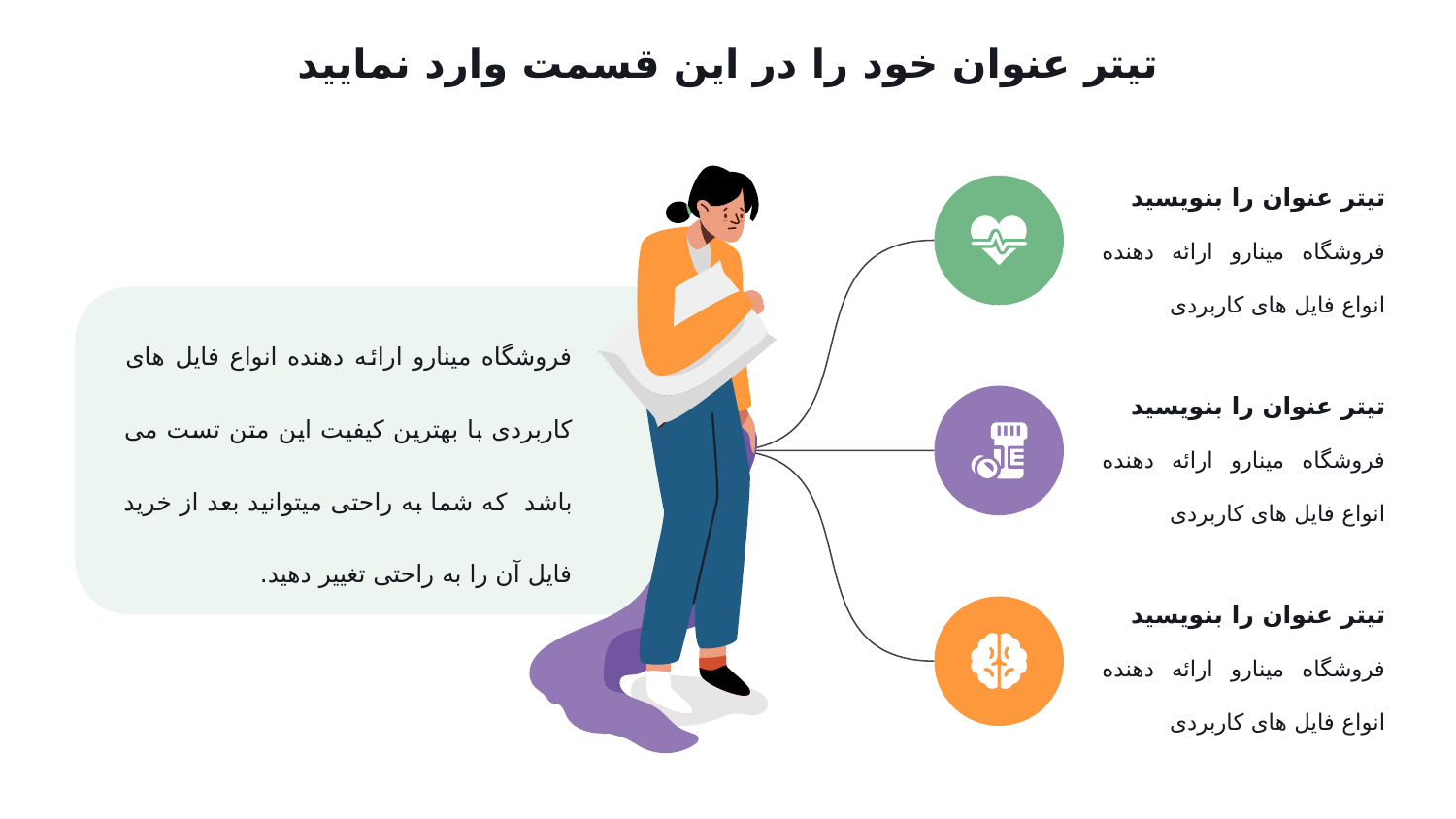

تیتر عنوان خود را در این قسمت وارد نمایید
تیتر عنوان را بنویسید
فروشگاه مینارو ارائه دهنده انواع فایل های کاربردی

فروشگاه مینارو ارائه دهنده انواع فایل های کاربردی با بهترین کیفیت این متن تست می باشد  که شما به راحتی میتوانید بعد از خرید فایل آن را به راحتی تغییر دهید.
تیتر عنوان را بنویسید
فروشگاه مینارو ارائه دهنده انواع فایل های کاربردی

تیتر عنوان را بنویسید
فروشگاه مینارو ارائه دهنده انواع فایل های کاربردی